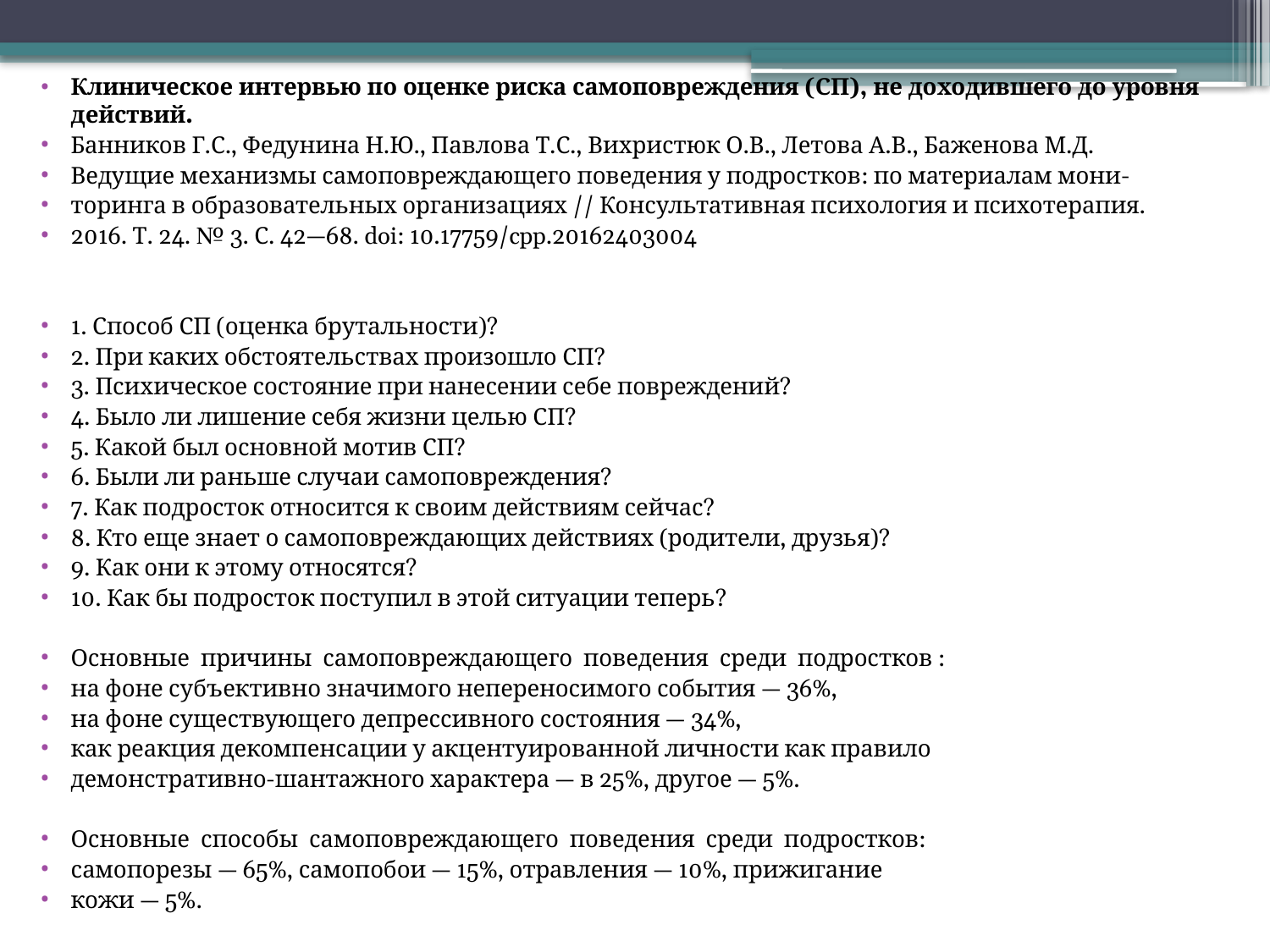

Клиническое интервью по оценке риска самоповреждения (СП), не доходившего до уровня действий.
Банников Г.С., Федунина Н.Ю., Павлова Т.С., Вихристюк О.В., Летова А.В., Баженова М.Д.
Ведущие механизмы самоповреждающего поведения у подростков: по материалам мони-
торинга в образовательных организациях // Консультативная психология и психотерапия.
2016. Т. 24. № 3. С. 42—68. doi: 10.17759/cpp.20162403004

1. Способ СП (оценка брутальности)?
2. При каких обстоятельствах произошло СП?
3. Психическое состояние при нанесении себе повреждений?
4. Было ли лишение себя жизни целью СП?
5. Какой был основной мотив СП?
6. Были ли раньше случаи самоповреждения?
7. Как подросток относится к своим действиям сейчас?
8. Кто еще знает о самоповреждающих действиях (родители, друзья)?
9. Как они к этому относятся?
10. Как бы подросток поступил в этой ситуации теперь?

Основные  причины  самоповреждающего  поведения  среди  подростков :
на фоне субъективно значимого непереносимого события — 36%,
на фоне существующего депрессивного состояния — 34%,
как реакция декомпенсации у акцентуированной личности как правило
демонстративно-шантажного характера — в 25%, другое — 5%.

Основные  способы  самоповреждающего  поведения  среди  подростков:
самопорезы — 65%, самопобои — 15%, отравления — 10%, прижигание
кожи — 5%.